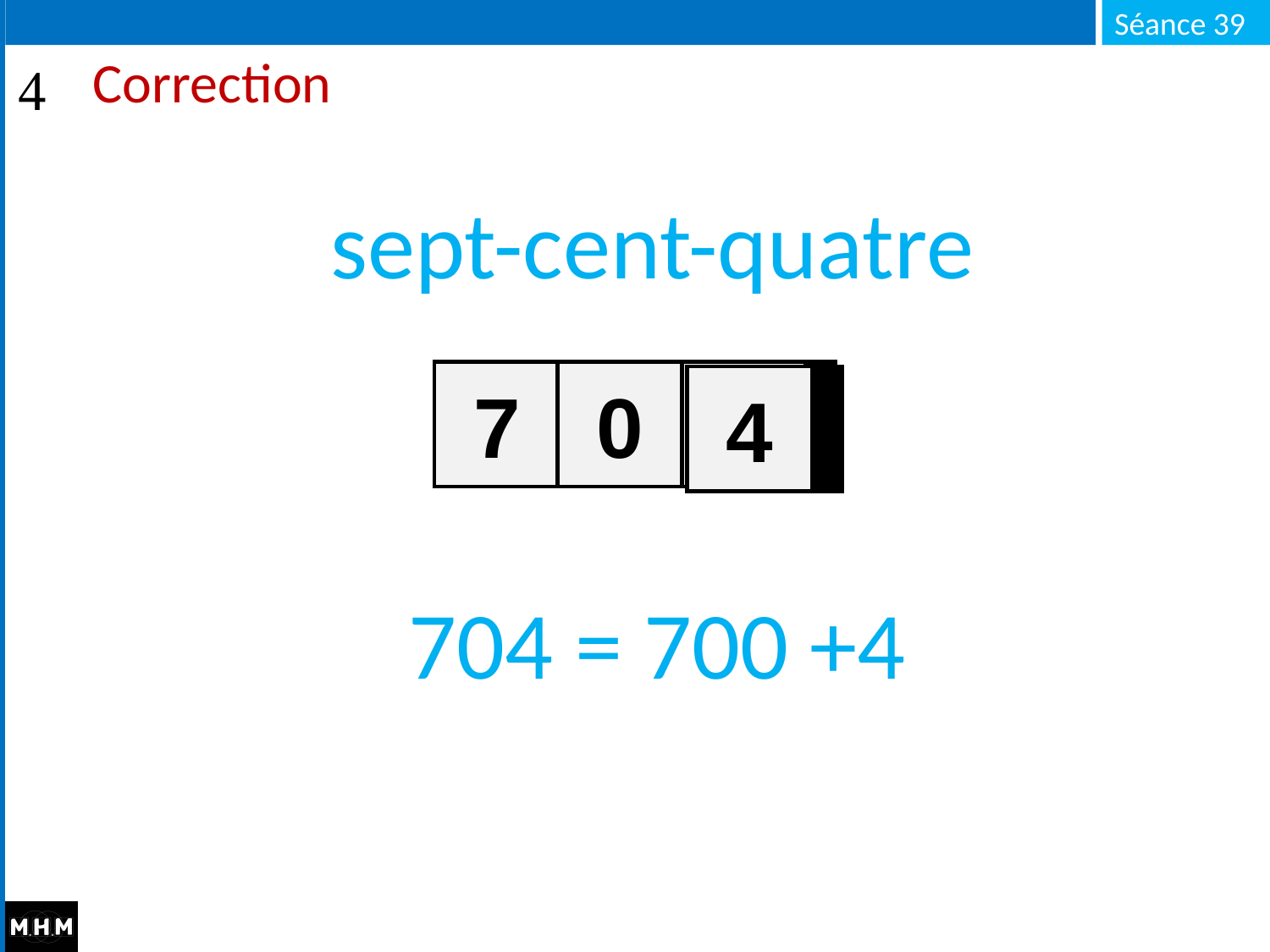

# Correction
sept-cent-quatre
7
0
0

4

704 = 700 +4